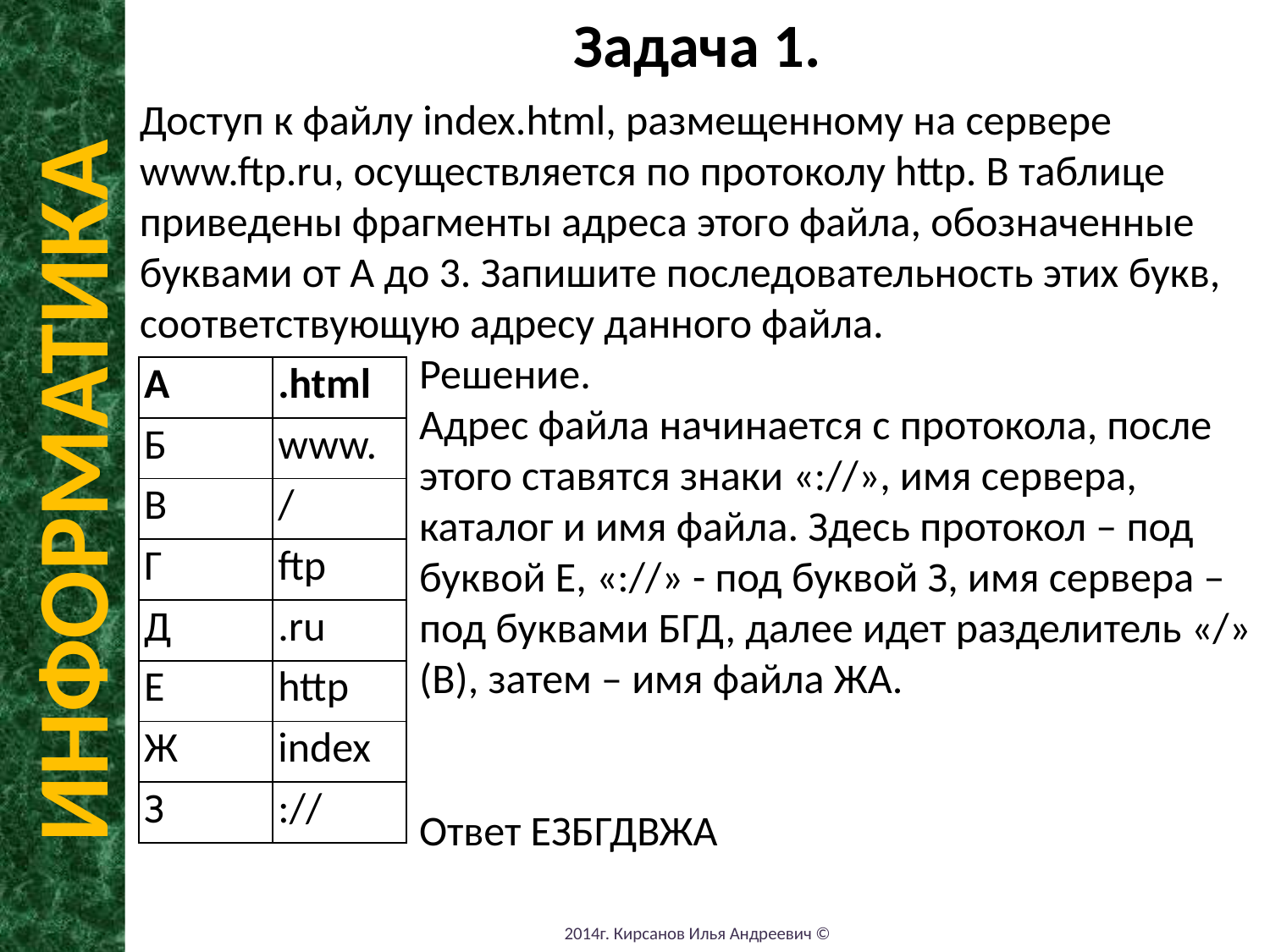

Задача 1.

Доступ к файлу index.html, размещенному на сервере www.ftp.ru, осуществляется по протоколу http. В таблице приведены фрагменты адреса этого файла, обозначенные буквами от А до 3. Запишите последовательность этих букв, соответствующую адресу данного файла.
Решение.
Адрес файла начинается с протокола, после этого ставятся знаки «://», имя сервера, каталог и имя файла. Здесь протокол – под буквой Е, «://» - под буквой З, имя сервера – под буквами БГД, далее идет разделитель «/» (В), затем – имя файла ЖА.

Ответ ЕЗБГДВЖА

Ответ 480000

| A | .html |
| --- | --- |
| Б | www. |
| В | / |
| Г | ftp |
| Д | .ru |
| Е | http |
| Ж | index |
| З | :// |
ИНФОРМАТИКА
2014г. Кирсанов Илья Андреевич ©